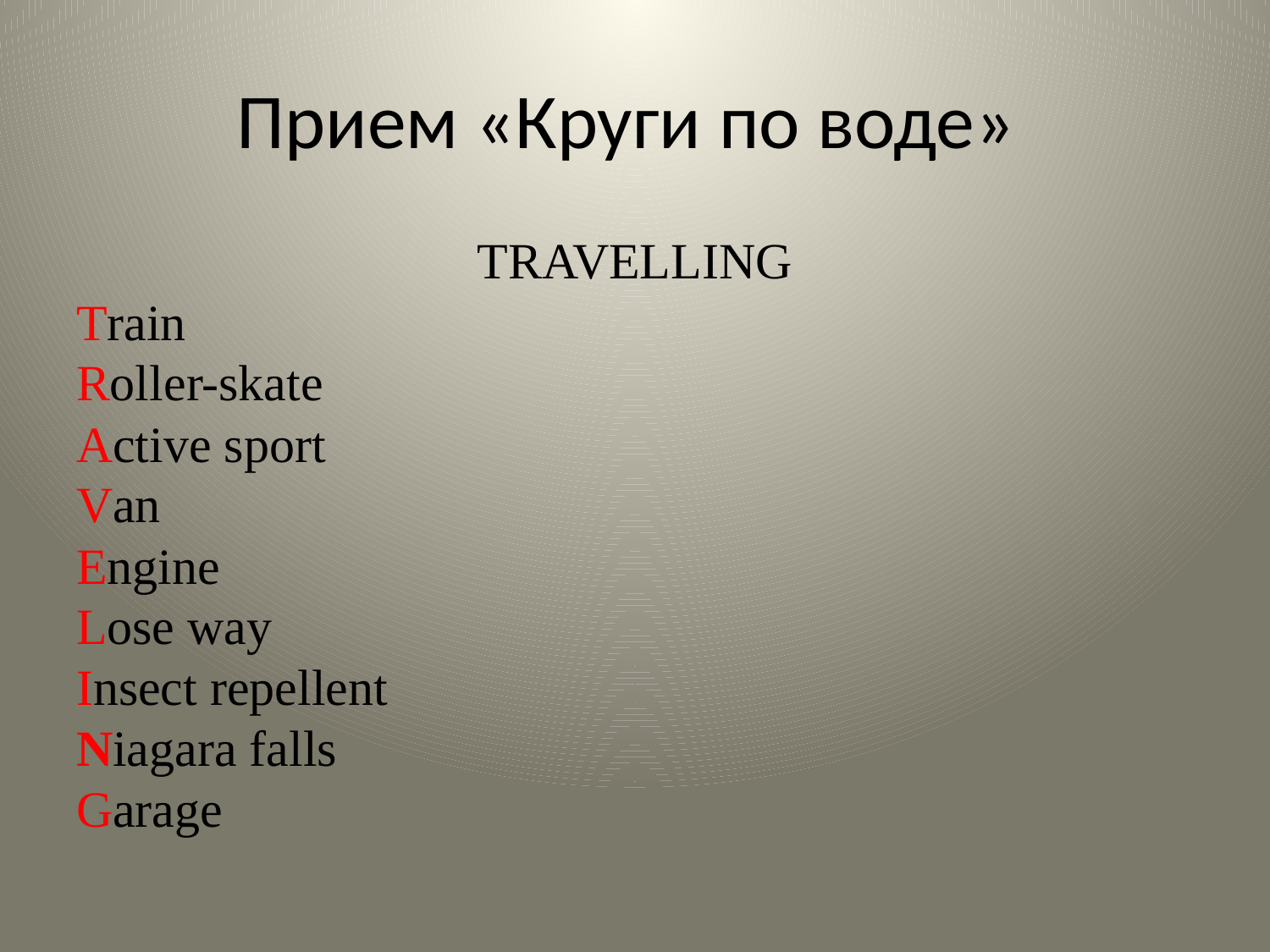

# Прием «Круги по воде»
TRAVELLING
Train
Roller-skate
Active sport
Van
Engine
Lose way
Insect repellent
Niagara falls
Garage